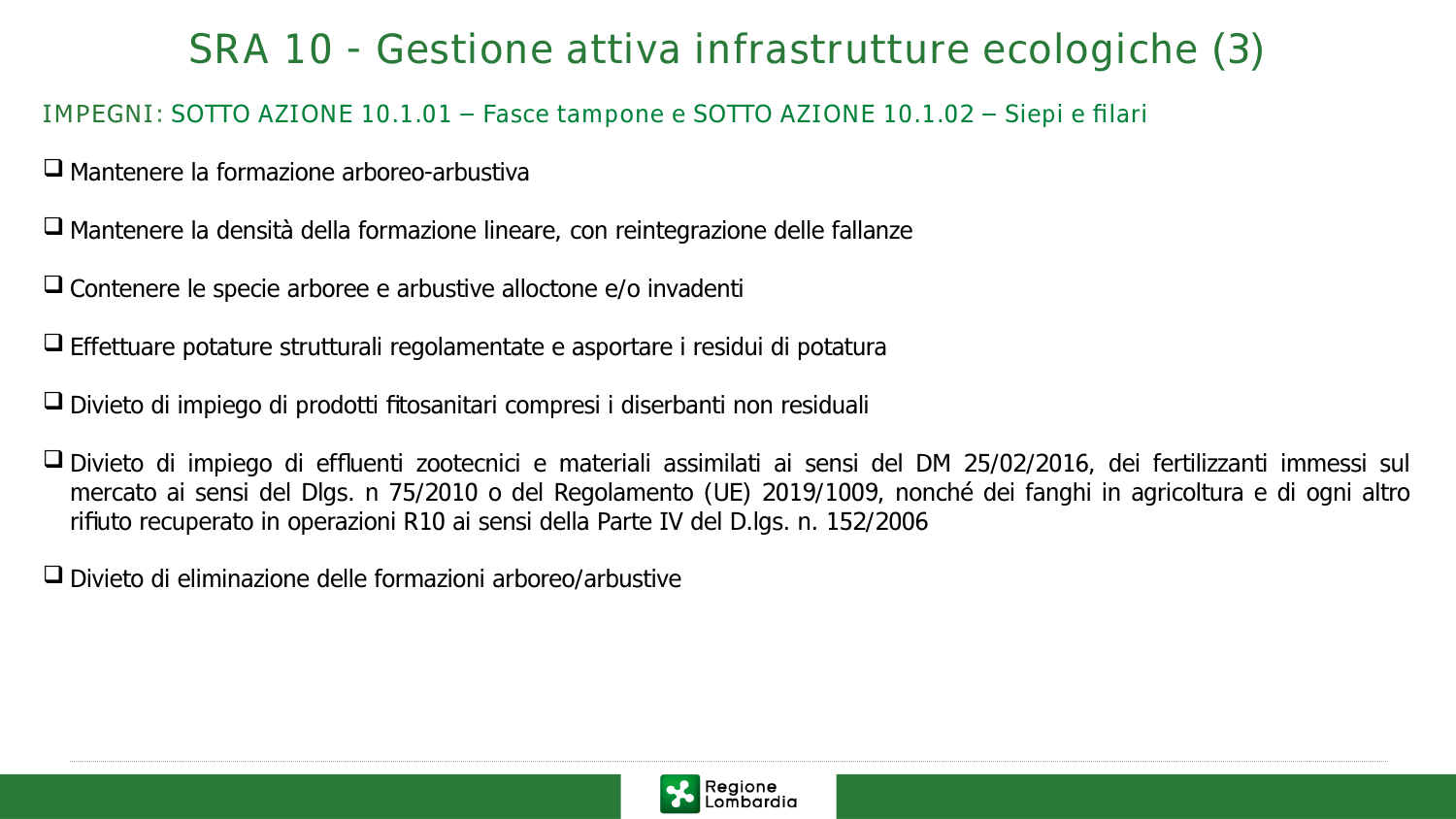

# SRA 10 - Gestione attiva infrastrutture ecologiche (3)
IMPEGNI: SOTTO AZIONE 10.1.01 – Fasce tampone e SOTTO AZIONE 10.1.02 – Siepi e filari

Mantenere la formazione arboreo-arbustiva

Mantenere la densità della formazione lineare, con reintegrazione delle fallanze

Contenere le specie arboree e arbustive alloctone e/o invadenti

Effettuare potature strutturali regolamentate e asportare i residui di potatura

Divieto di impiego di prodotti fitosanitari compresi i diserbanti non residuali

Divieto di impiego di effluenti zootecnici e materiali assimilati ai sensi del DM 25/02/2016, dei fertilizzanti immessi sul mercato ai sensi del Dlgs. n 75/2010 o del Regolamento (UE) 2019/1009, nonché dei fanghi in agricoltura e di ogni altro rifiuto recuperato in operazioni R10 ai sensi della Parte IV del D.lgs. n. 152/2006

Divieto di eliminazione delle formazioni arboreo/arbustive